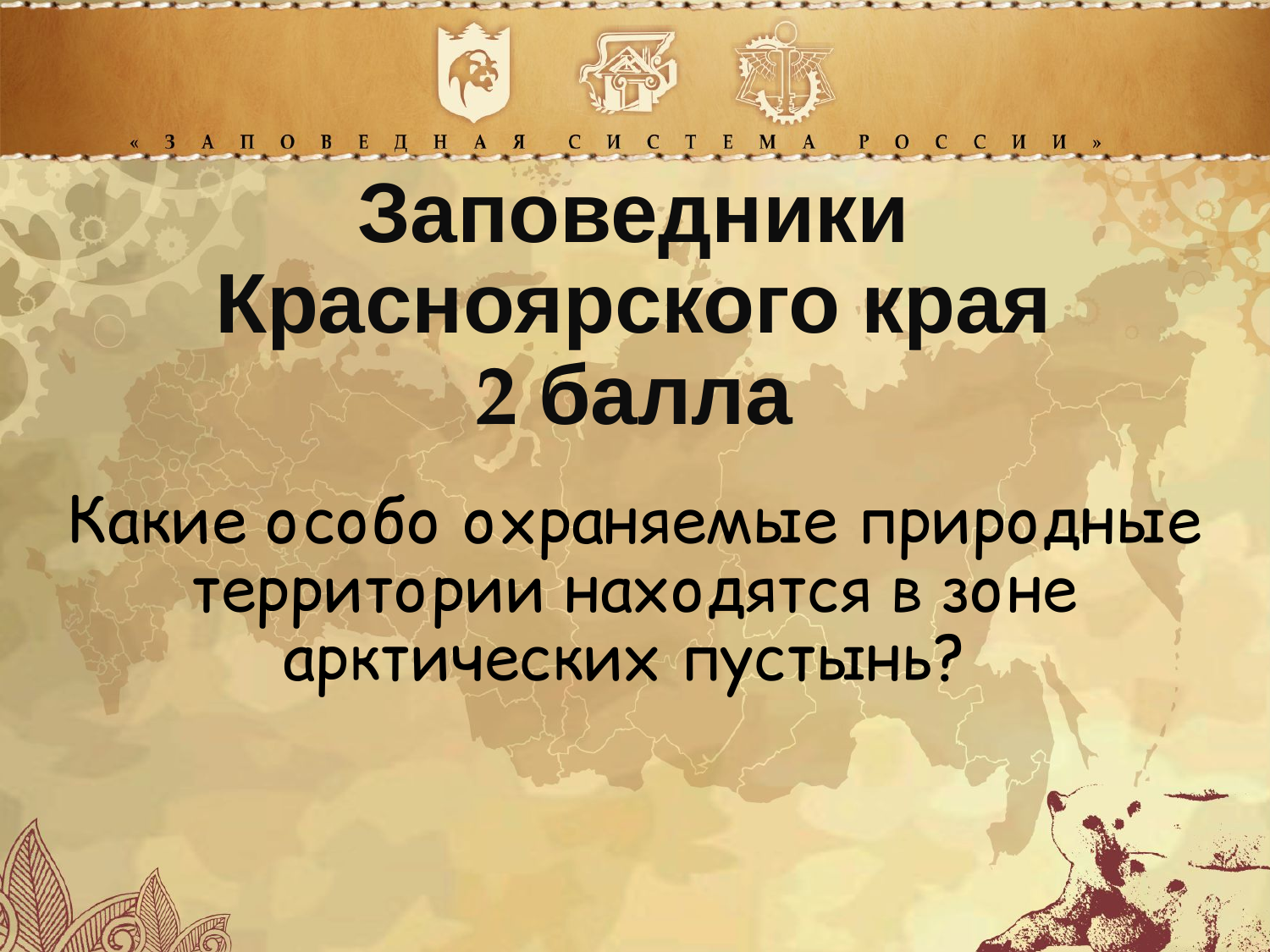

Заповедники Красноярского края
2 балла
Какие особо охраняемые природные территории находятся в зоне арктических пустынь?